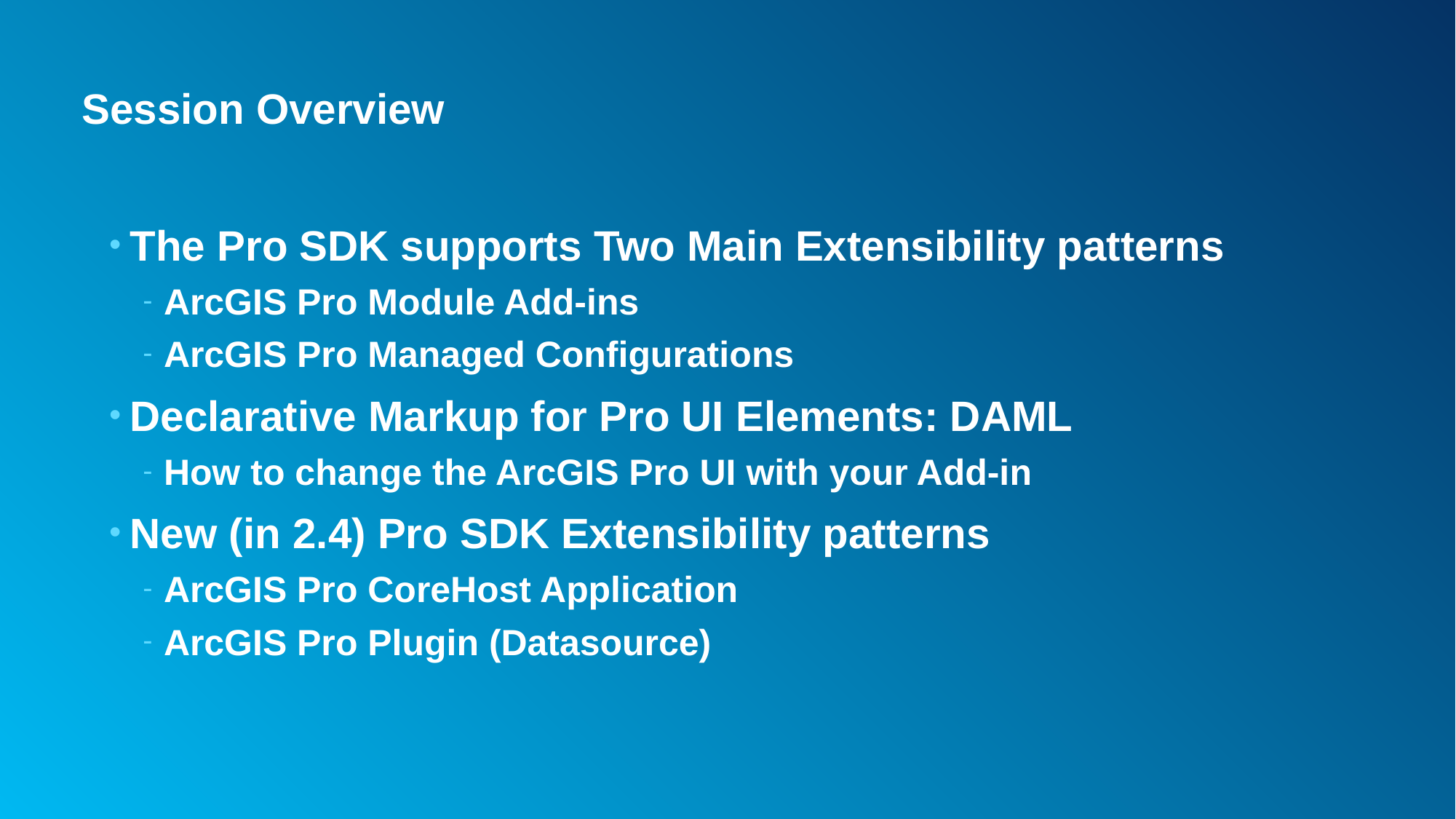

# Session Overview
The Pro SDK supports Two Main Extensibility patterns
ArcGIS Pro Module Add-ins
ArcGIS Pro Managed Configurations
Declarative Markup for Pro UI Elements: DAML
How to change the ArcGIS Pro UI with your Add-in
New (in 2.4) Pro SDK Extensibility patterns
ArcGIS Pro CoreHost Application
ArcGIS Pro Plugin (Datasource)